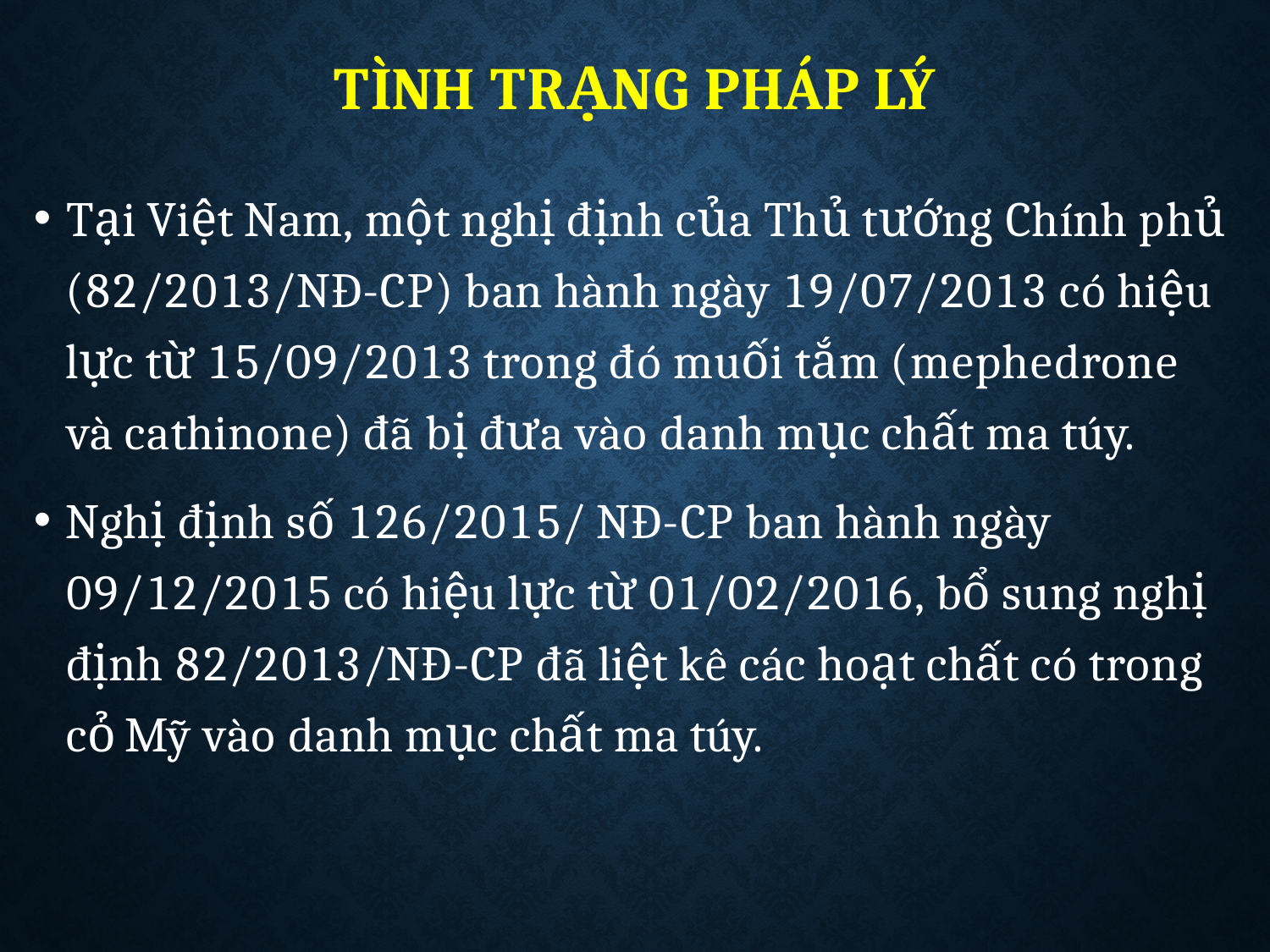

# Tình trạng pháp lý
Tại Việt Nam, một nghị định của Thủ tướng Chính phủ (82/2013/NĐ-CP) ban hành ngày 19/07/2013 có hiệu lực từ 15/09/2013 trong đó muối tắm (mephedrone và cathinone) đã bị đưa vào danh mục chất ma túy.
Nghị định số 126/2015/ NĐ-CP ban hành ngày  09/12/2015 có hiệu lực từ 01/02/2016, bổ sung nghị định 82/2013/NĐ-CP đã liệt kê các hoạt chất có trong cỏ Mỹ vào danh mục chất ma túy.